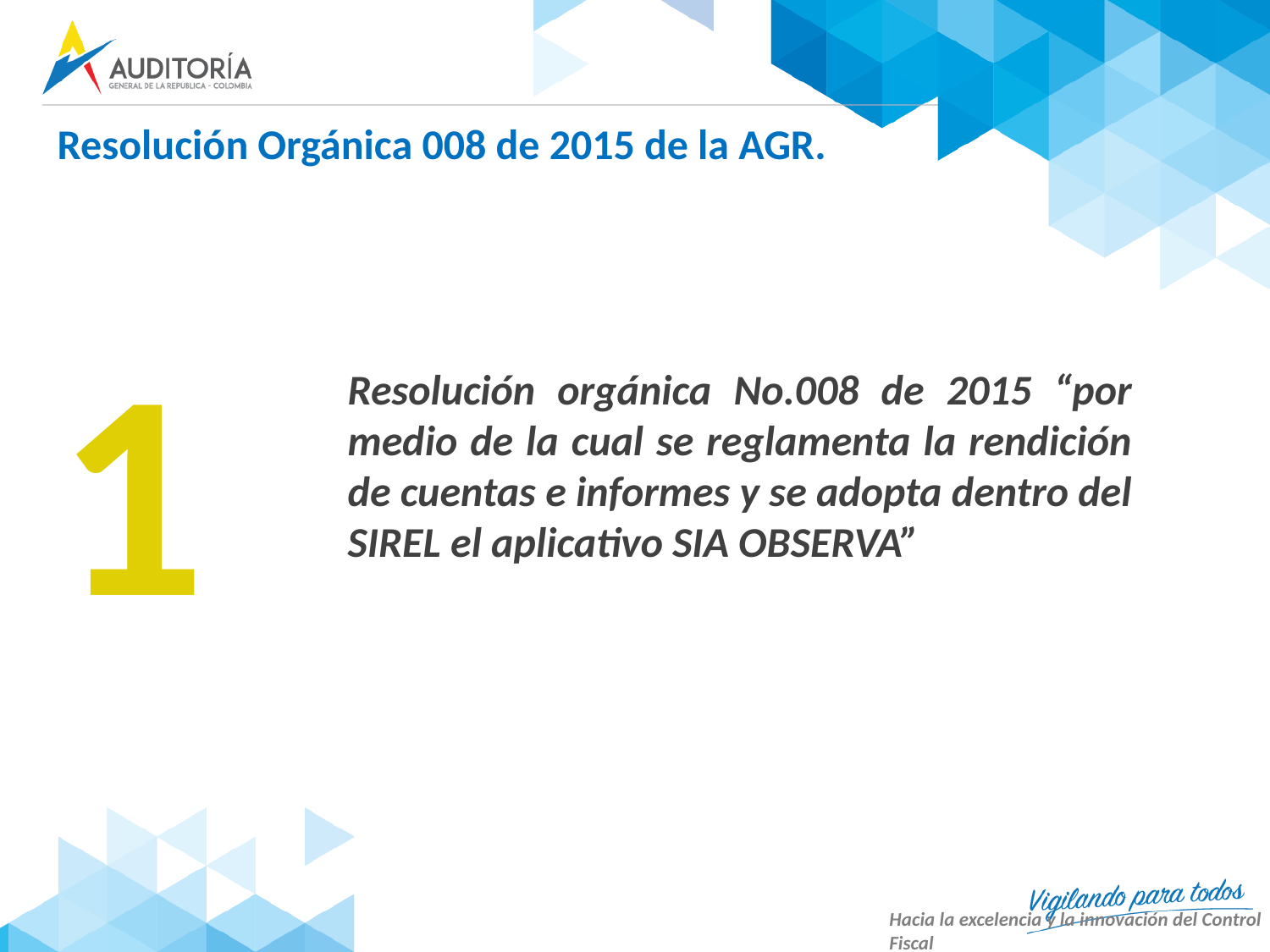

Resolución Orgánica 008 de 2015 de la AGR.
1
# Resolución orgánica No.008 de 2015 “por medio de la cual se reglamenta la rendición de cuentas e informes y se adopta dentro del SIREL el aplicativo SIA OBSERVA”